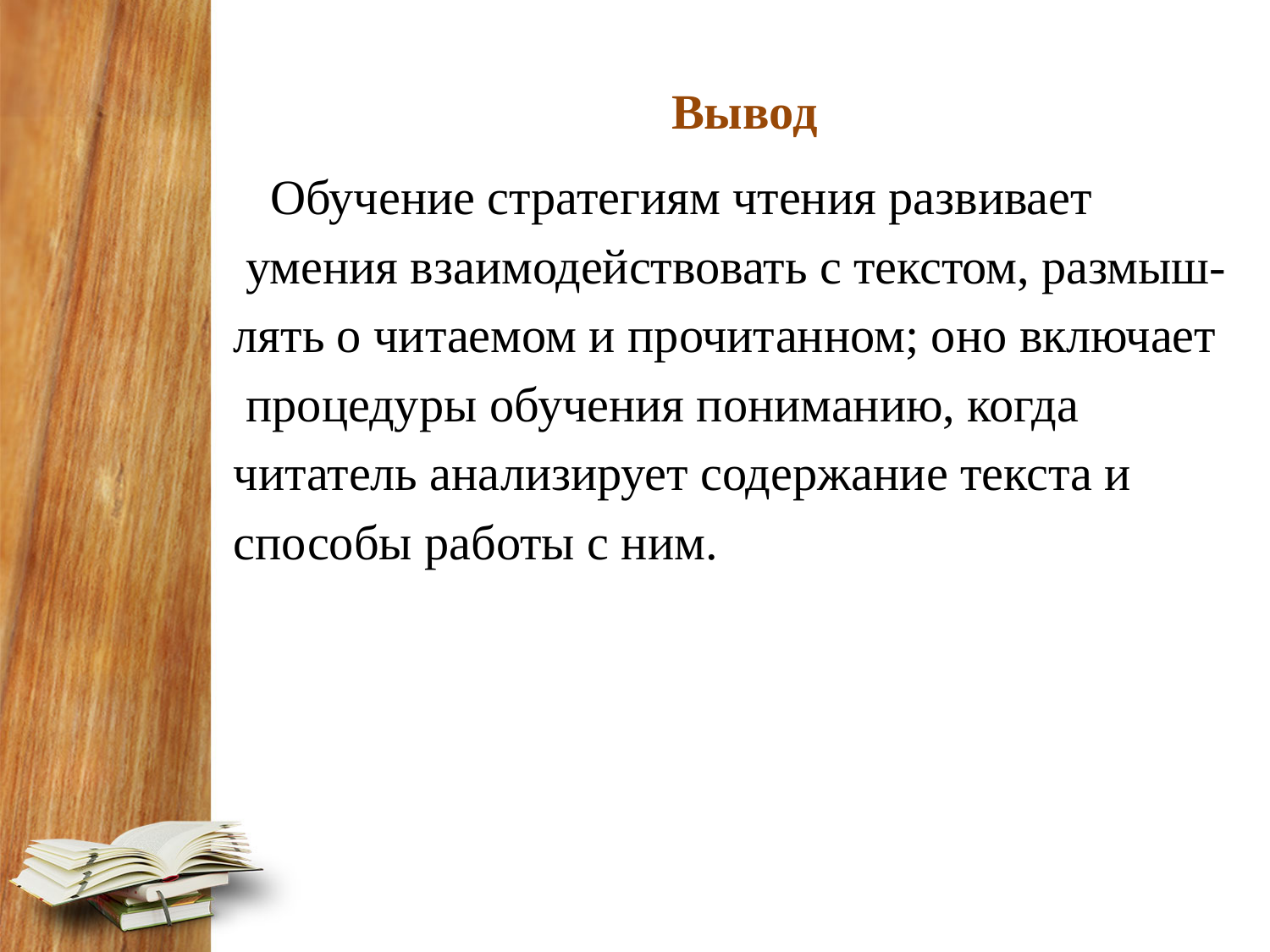

Вывод
   Обучение стратегиям чтения развивает
 умения взаимодействовать с текстом, размыш-
лять о читаемом и прочитанном; оно включает
 процедуры обучения пониманию, когда
читатель анализирует содержание текста и
способы работы с ним.